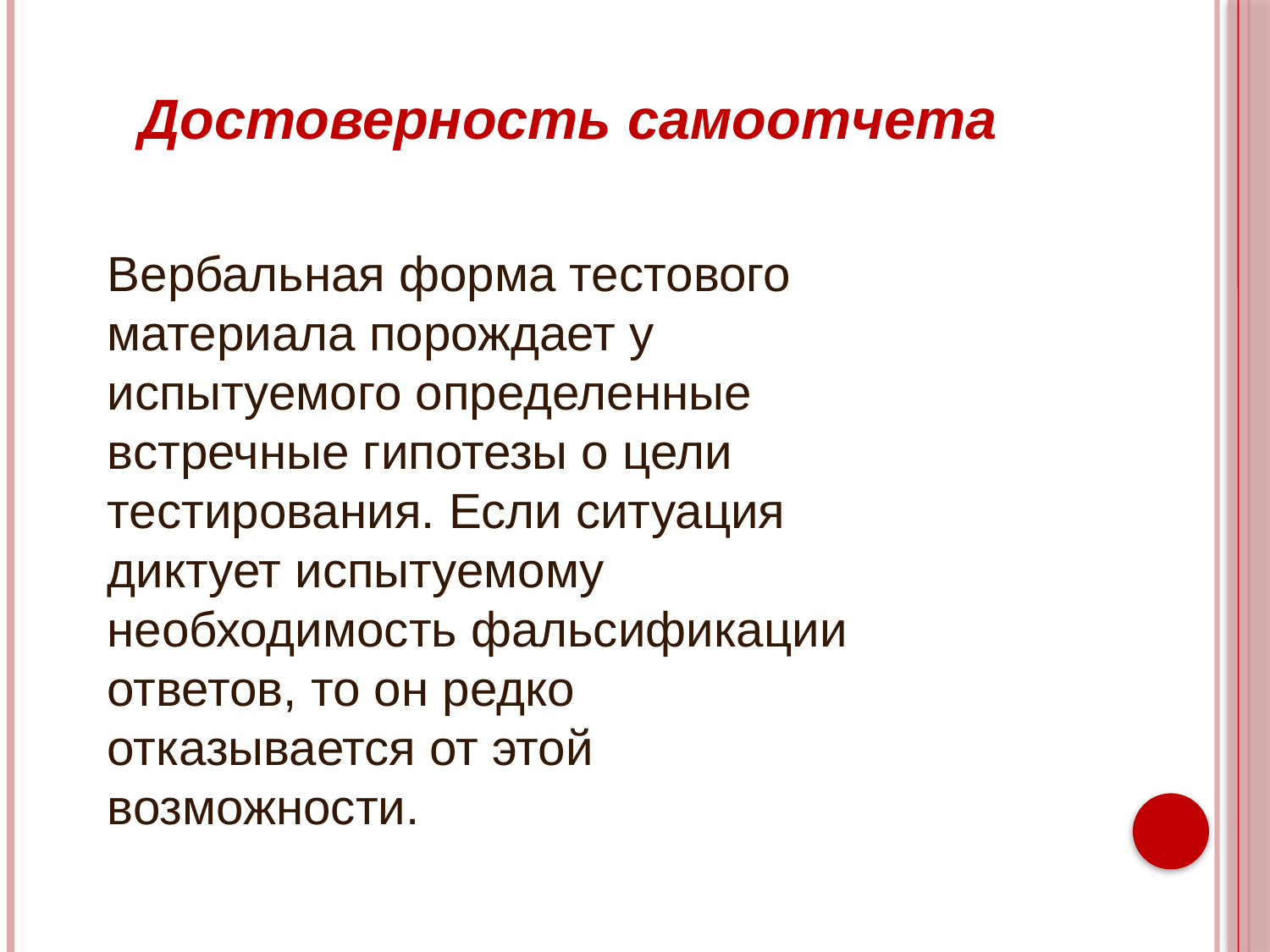

Достоверность самоотчета
Вербальная форма тестового материала порождает у испытуемого определенные встречные гипотезы о цели тестирования. Если ситуация диктует испытуемому необходимость фальсификации ответов, то он редко отказывается от этой возможности.